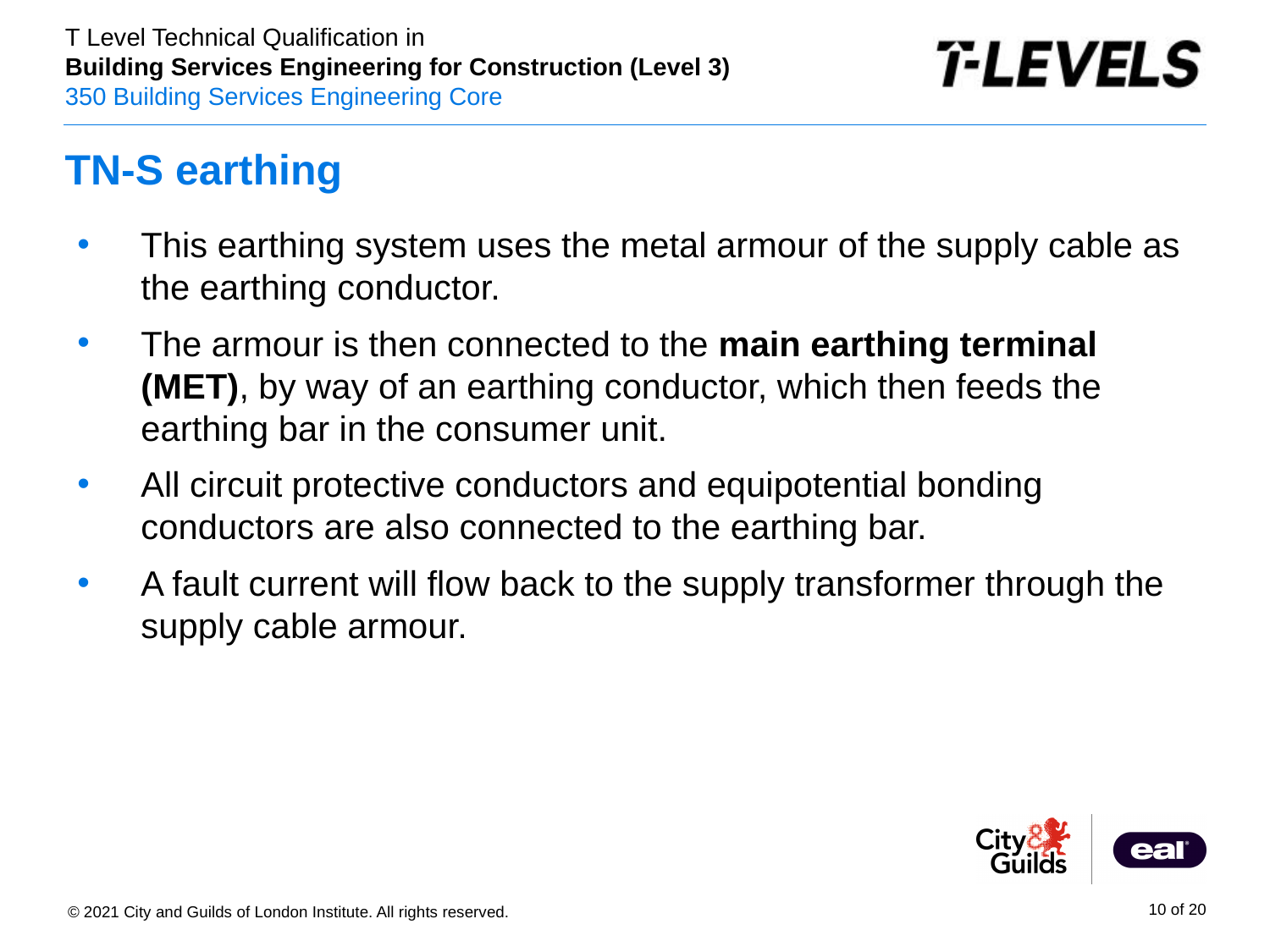

# TN-S earthing
This earthing system uses the metal armour of the supply cable as the earthing conductor.
The armour is then connected to the main earthing terminal (MET), by way of an earthing conductor, which then feeds the earthing bar in the consumer unit.
All circuit protective conductors and equipotential bonding conductors are also connected to the earthing bar.
A fault current will flow back to the supply transformer through the supply cable armour.